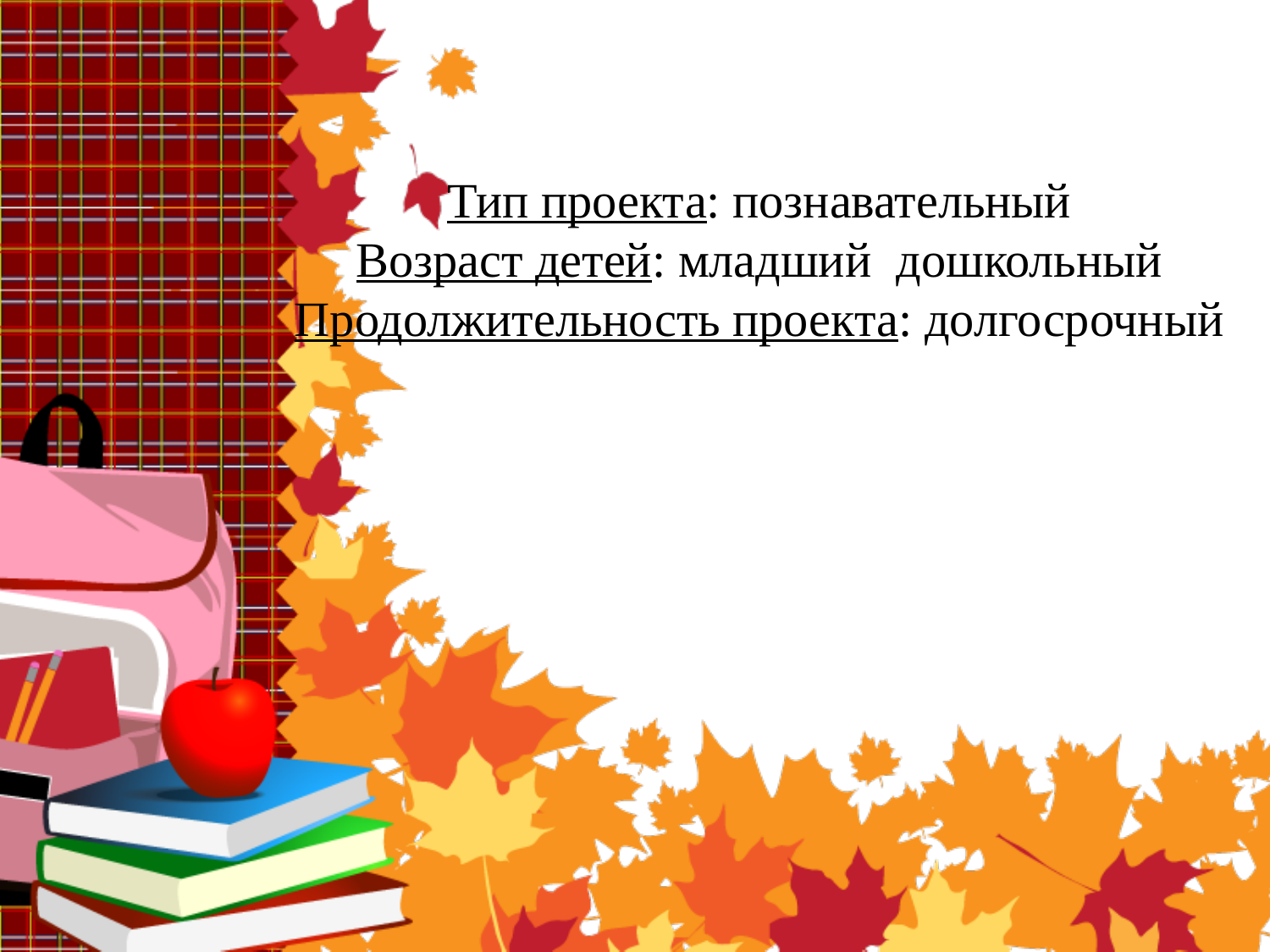

# Тип проекта: познавательный Возраст детей: младший  дошкольный Продолжительность проекта: долгосрочный